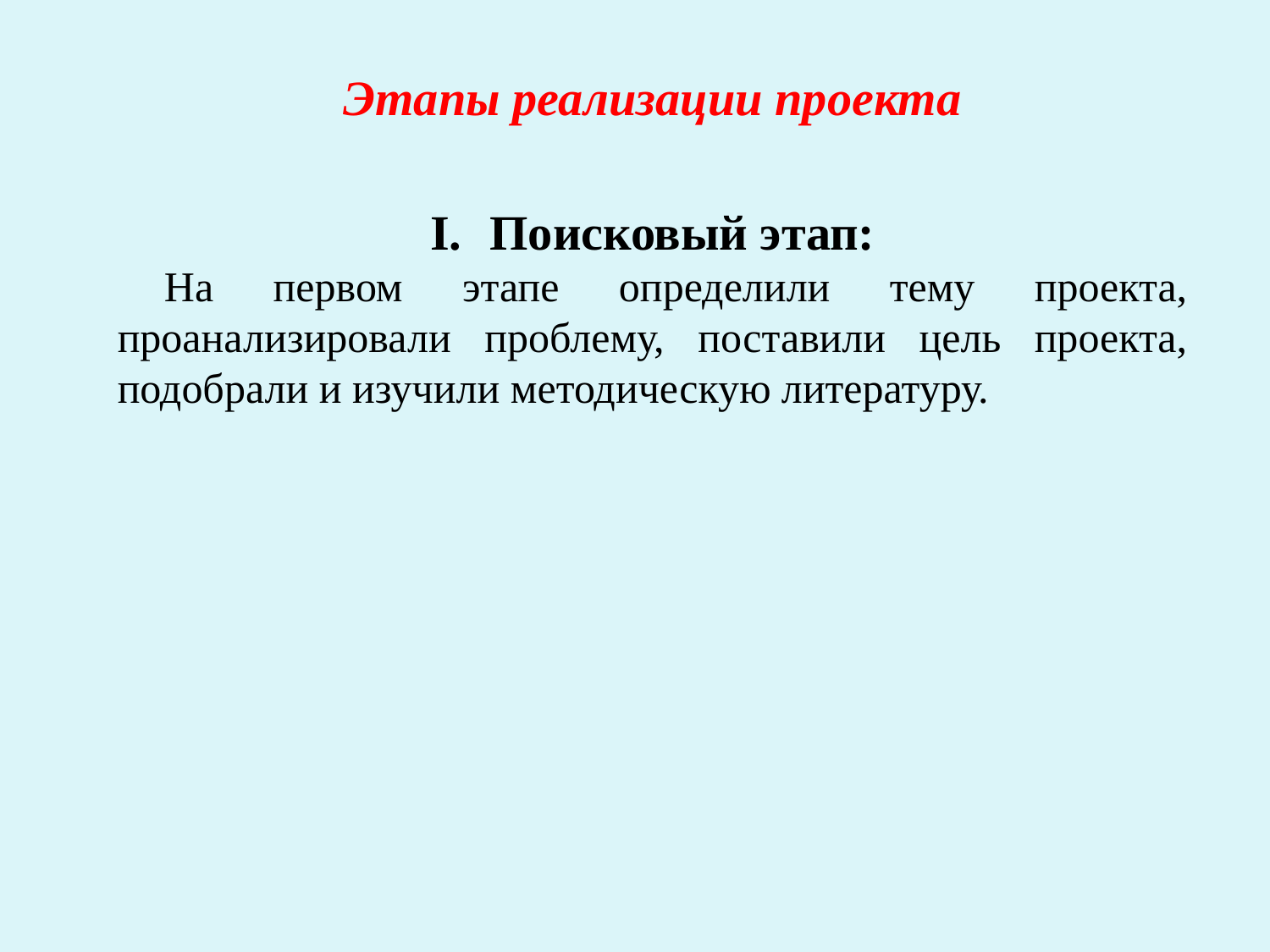

# Этапы реализации проекта
Поисковый этап:
На первом этапе определили тему проекта, проанализировали проблему, поставили цель проекта, подобрали и изучили методическую литературу.